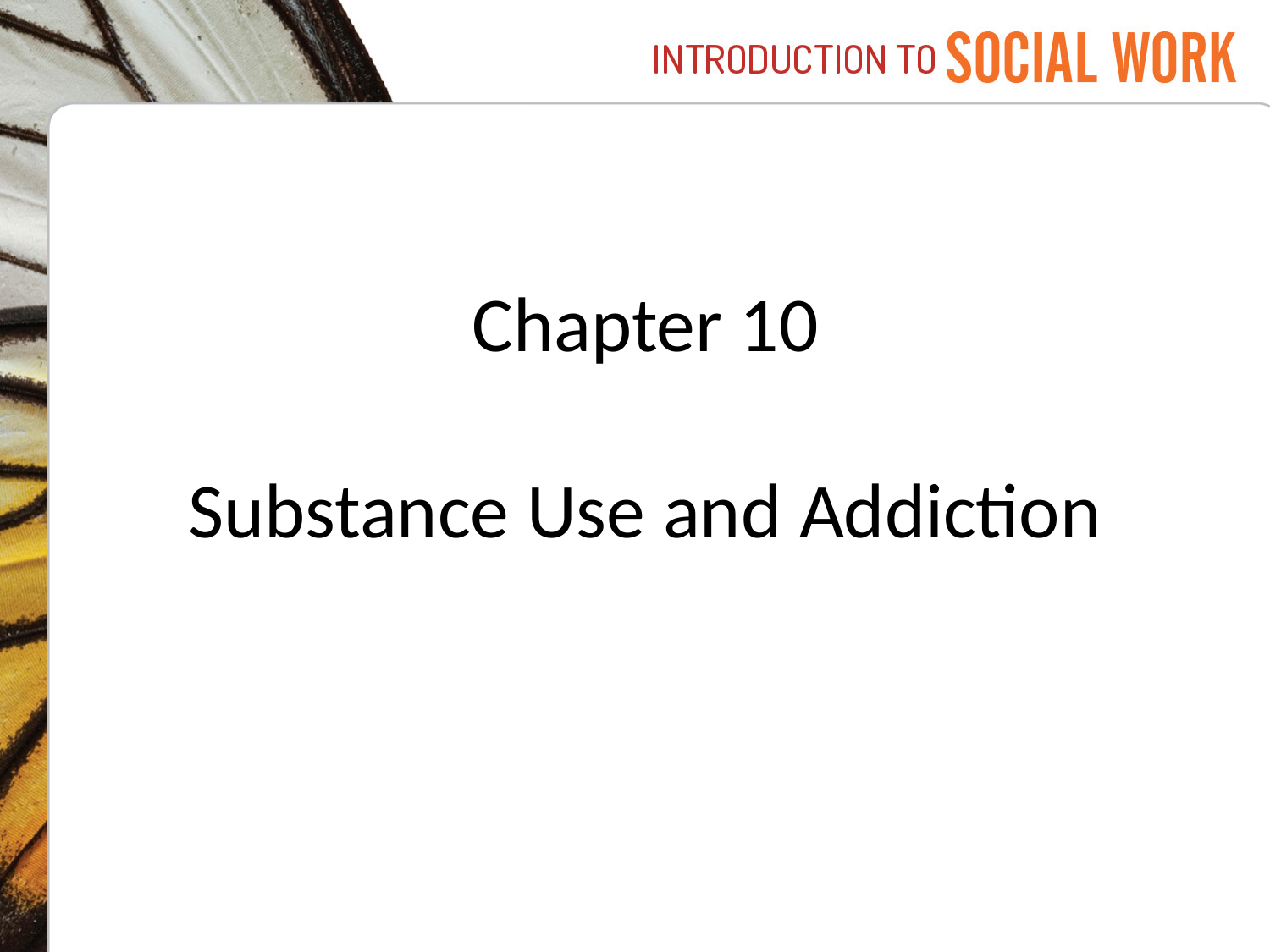

# Chapter 10 Substance Use and Addiction